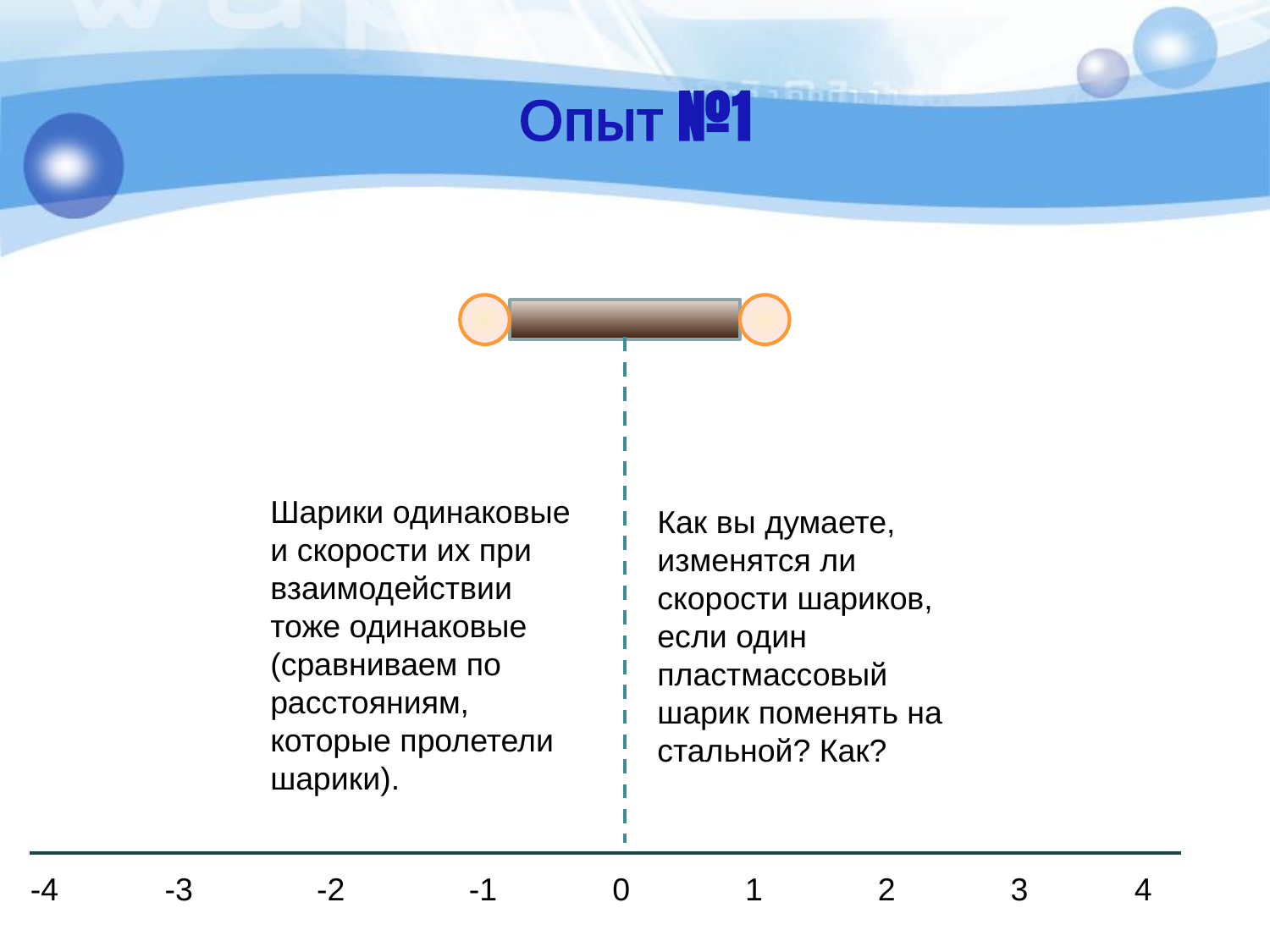

# Опыт №1

Шарики одинаковые и скорости их при взаимодействии тоже одинаковые (сравниваем по расстояниям, которые пролетели шарики).
Как вы думаете, изменятся ли скорости шариков, если один пластмассовый шарик поменять на стальной? Как?
-4            -3              -2              -1             0             1             2             3            4